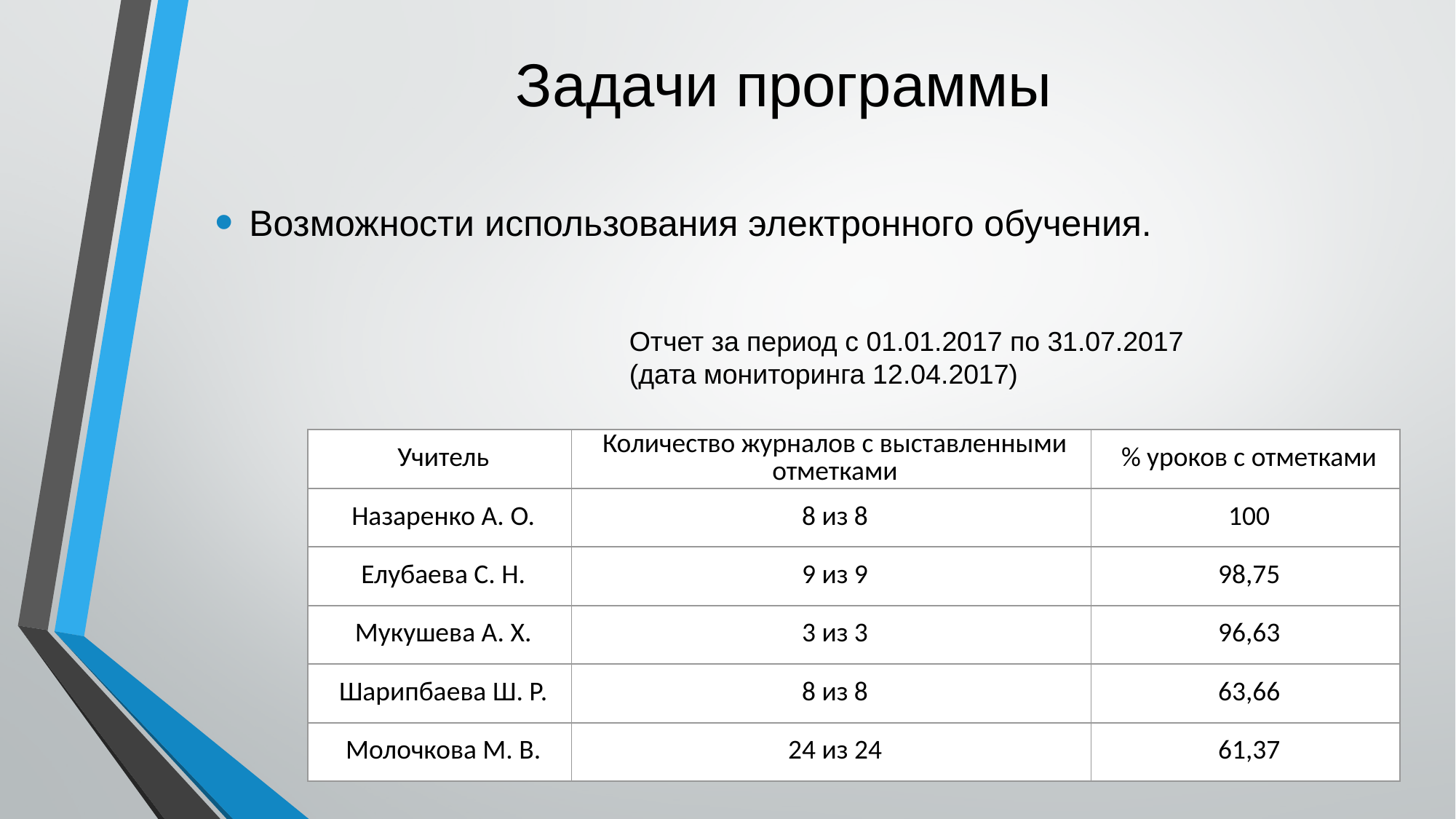

# Задачи программы
Возможности использования электронного обучения.

Отчет за период с 01.01.2017 по 31.07.2017
(дата мониторинга 12.04.2017)
| Учитель | Количество журналов с выставленными отметками | % уроков с отметками |
| --- | --- | --- |
| Назаренко А. О. | 8 из 8 | 100 |
| Елубаева С. Н. | 9 из 9 | 98,75 |
| Мукушева А. Х. | 3 из 3 | 96,63 |
| Шарипбаева Ш. Р. | 8 из 8 | 63,66 |
| Молочкова М. В. | 24 из 24 | 61,37 |